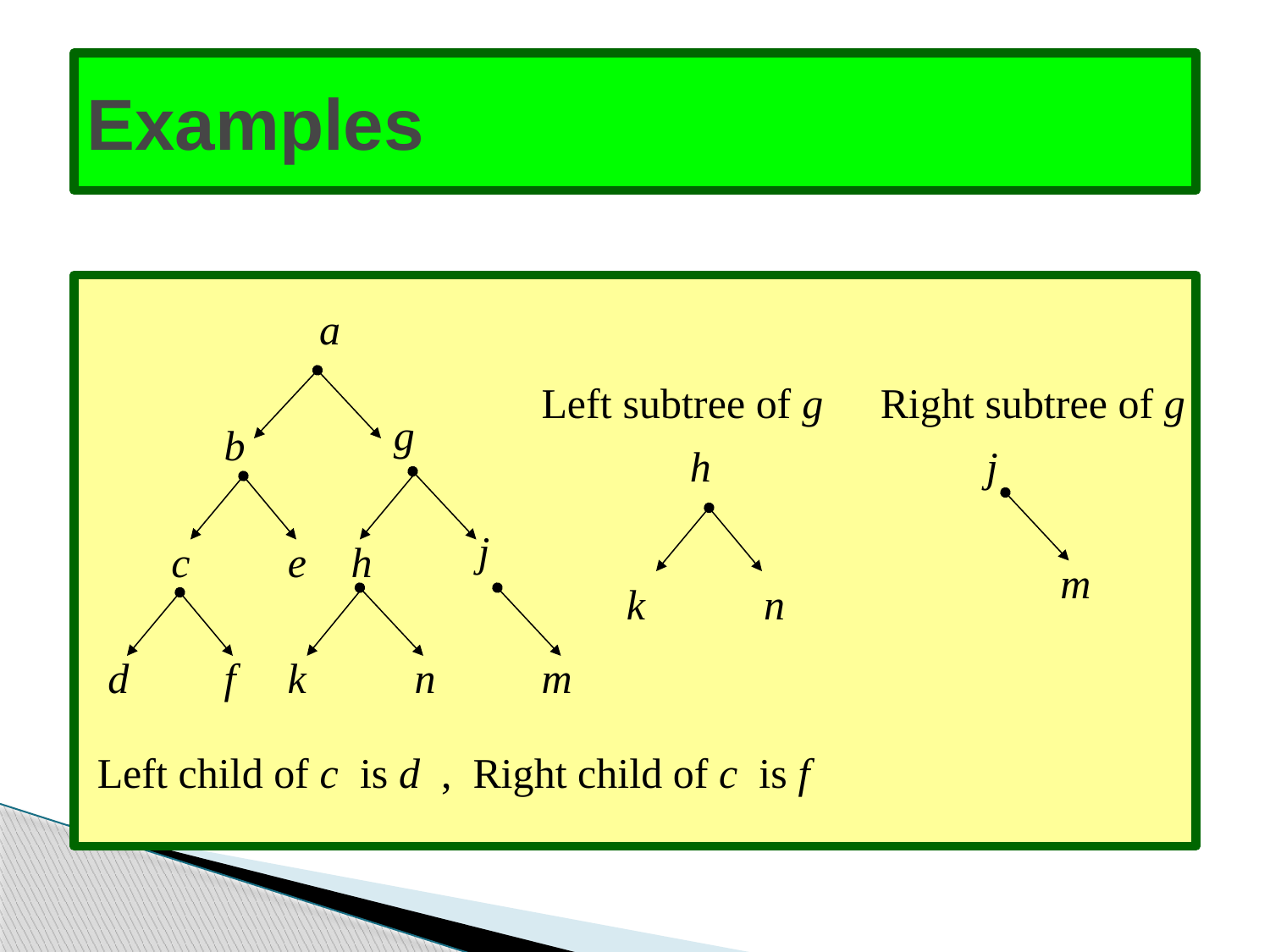

# Examples

a

Left subtree of g
Right subtree of g
g
b
h
j

j
c
e
h
m
k
n

d
f
k
n
m
Left child of c  is d  ,  Right child of c  is f